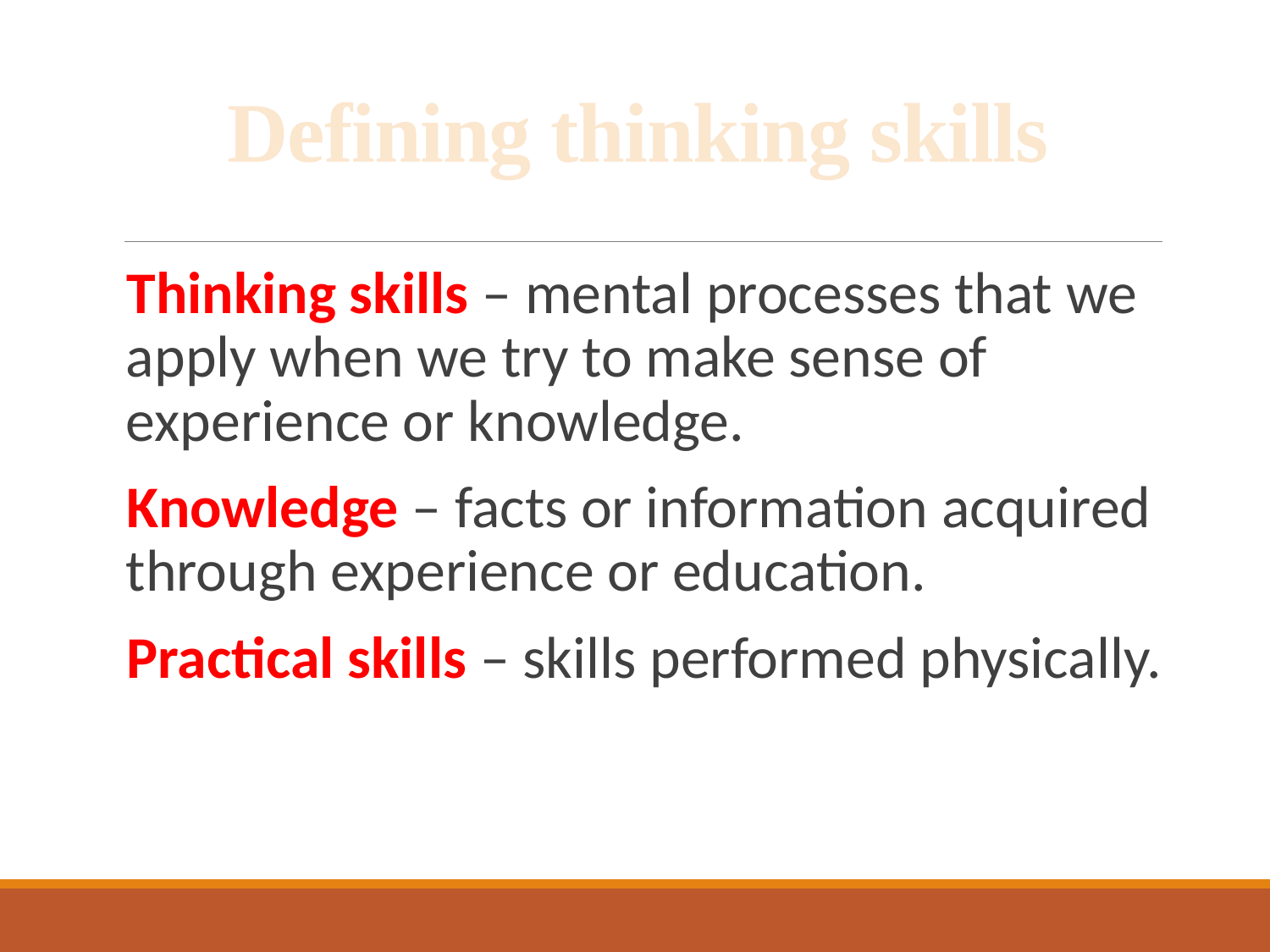

# Defining thinking skills
Thinking skills – mental processes that we apply when we try to make sense of experience or knowledge.
Knowledge – facts or information acquired through experience or education.
Practical skills – skills performed physically.